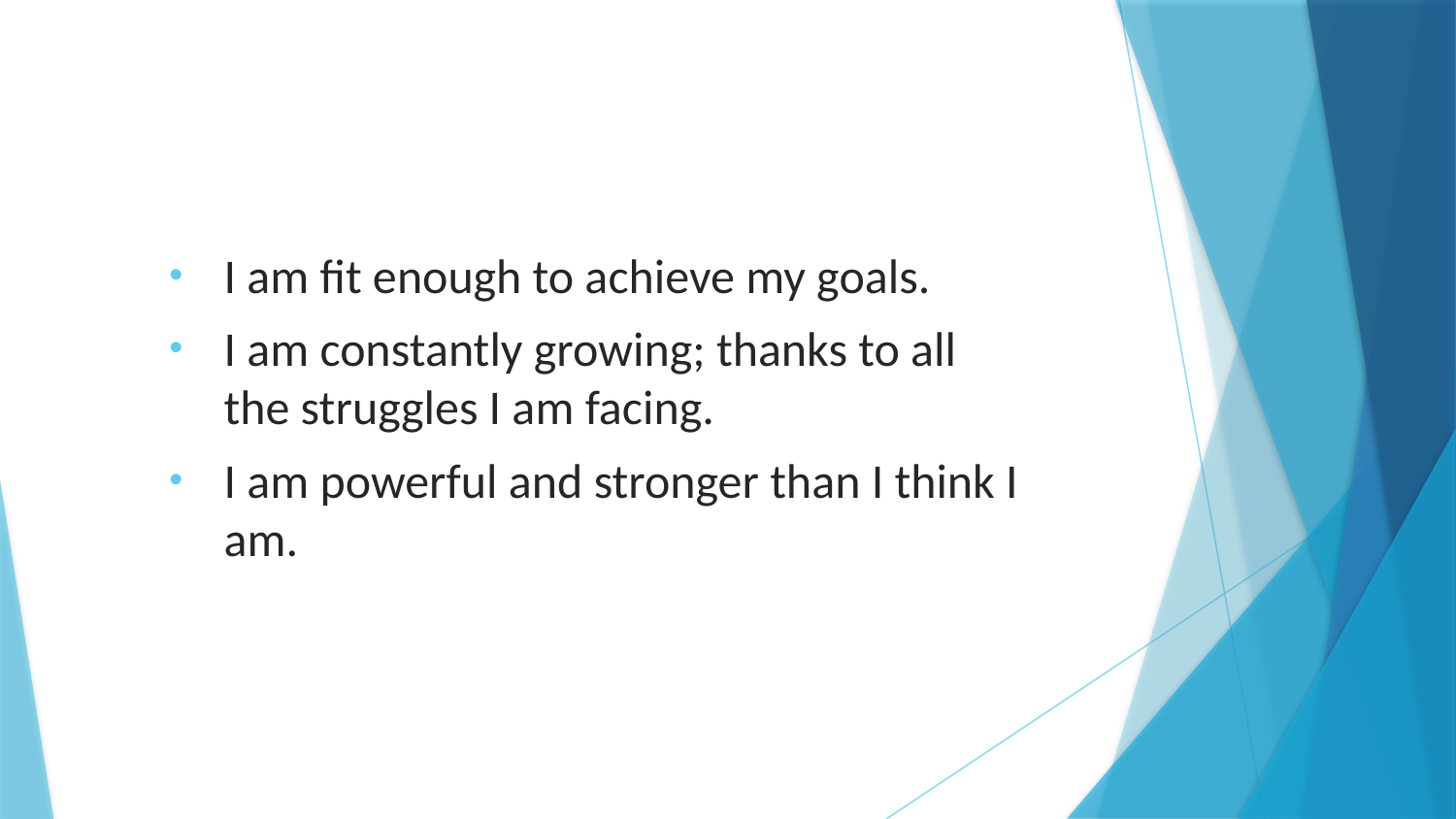

I am fit enough to achieve my goals.
I am constantly growing; thanks to all the struggles I am facing.
I am powerful and stronger than I think I am.